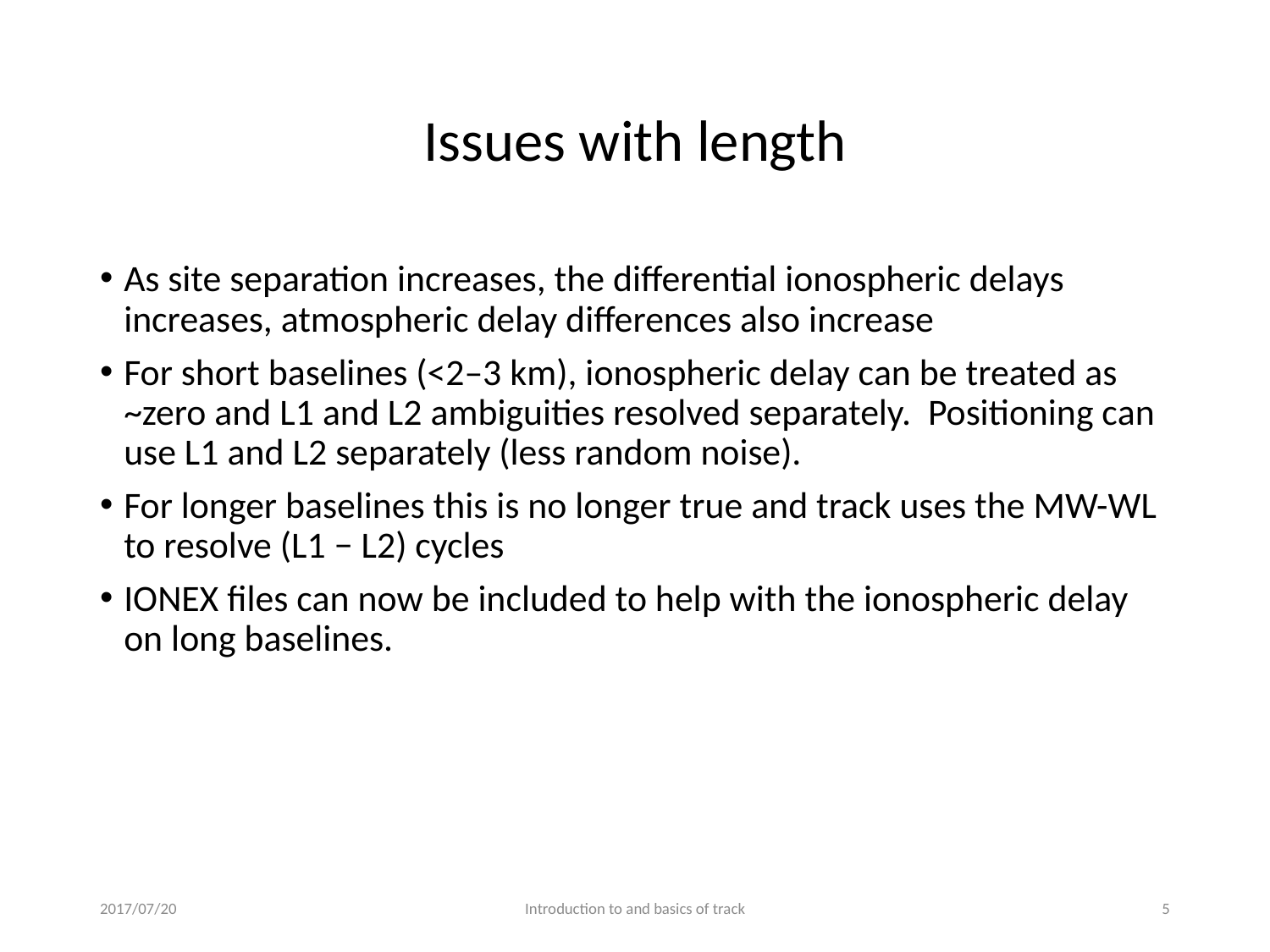

# Issues with length
As site separation increases, the differential ionospheric delays increases, atmospheric delay differences also increase
For short baselines (<2–3 km), ionospheric delay can be treated as ~zero and L1 and L2 ambiguities resolved separately.  Positioning can use L1 and L2 separately (less random noise).
For longer baselines this is no longer true and track uses the MW-WL to resolve (L1 − L2) cycles
IONEX files can now be included to help with the ionospheric delay on long baselines.
2017/07/20
Introduction to and basics of track
5